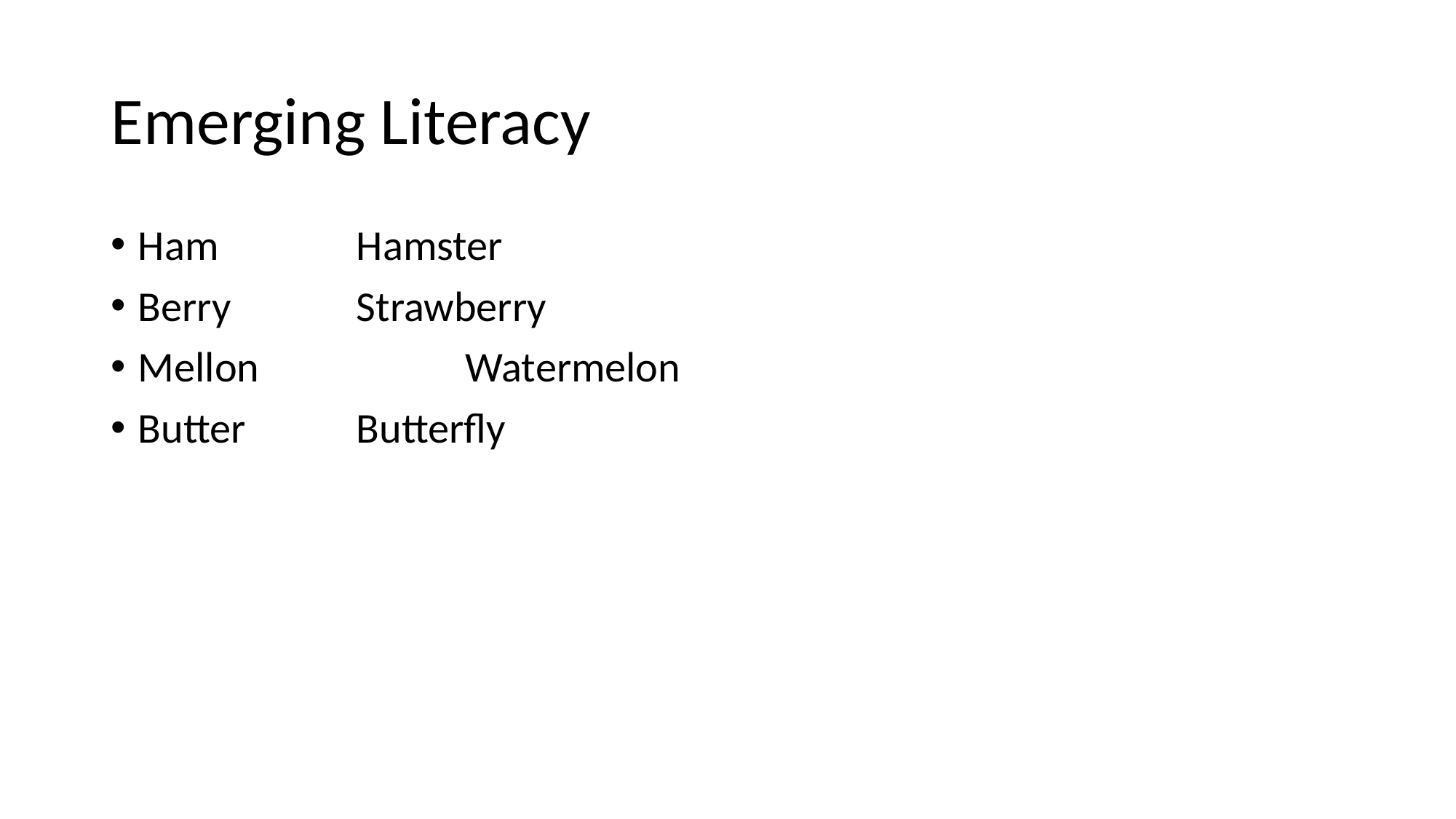

# Emerging Literacy
Ham 		Hamster
Berry		Strawberry
Mellon 		Watermelon
Butter		Butterfly